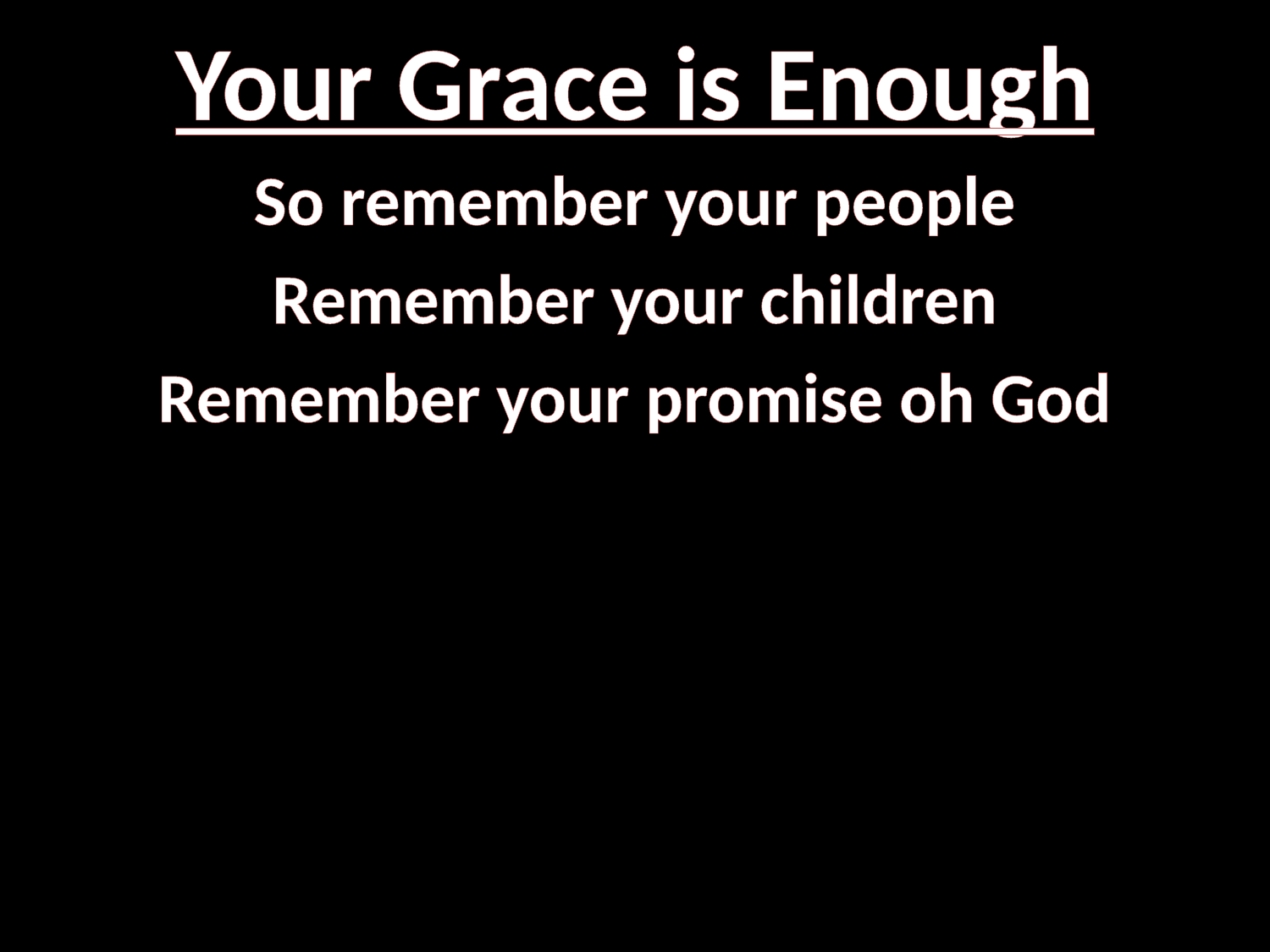

# Your Grace is Enough
So remember your people
Remember your children
Remember your promise oh God